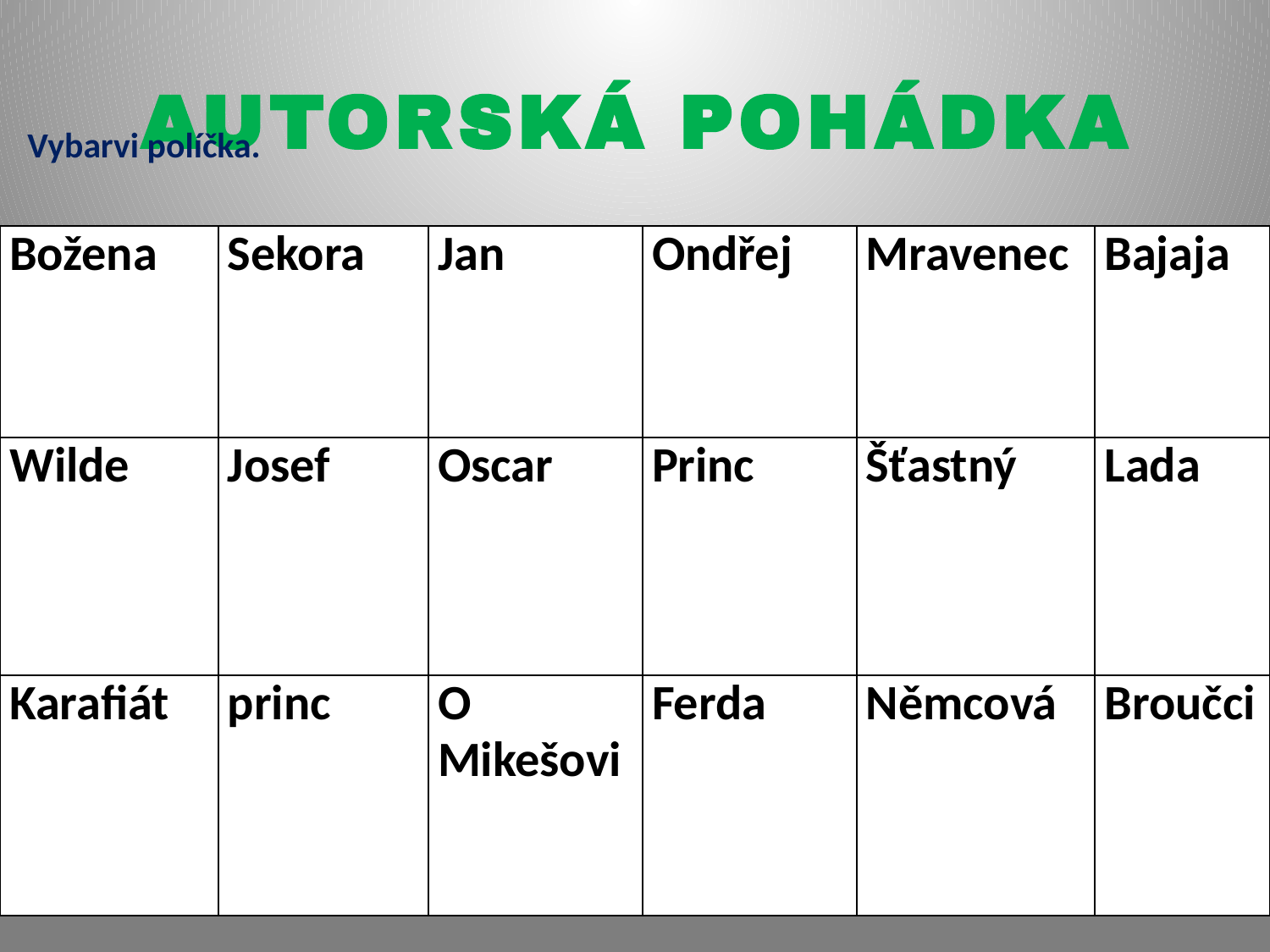

# AUTorská pohádka
Vybarvi políčka.
| Božena | Sekora | Jan | Ondřej | Mravenec | Bajaja |
| --- | --- | --- | --- | --- | --- |
| Wilde | Josef | Oscar | Princ | Šťastný | Lada |
| Karafiát | princ | O Mikešovi | Ferda | Němcová | Broučci |